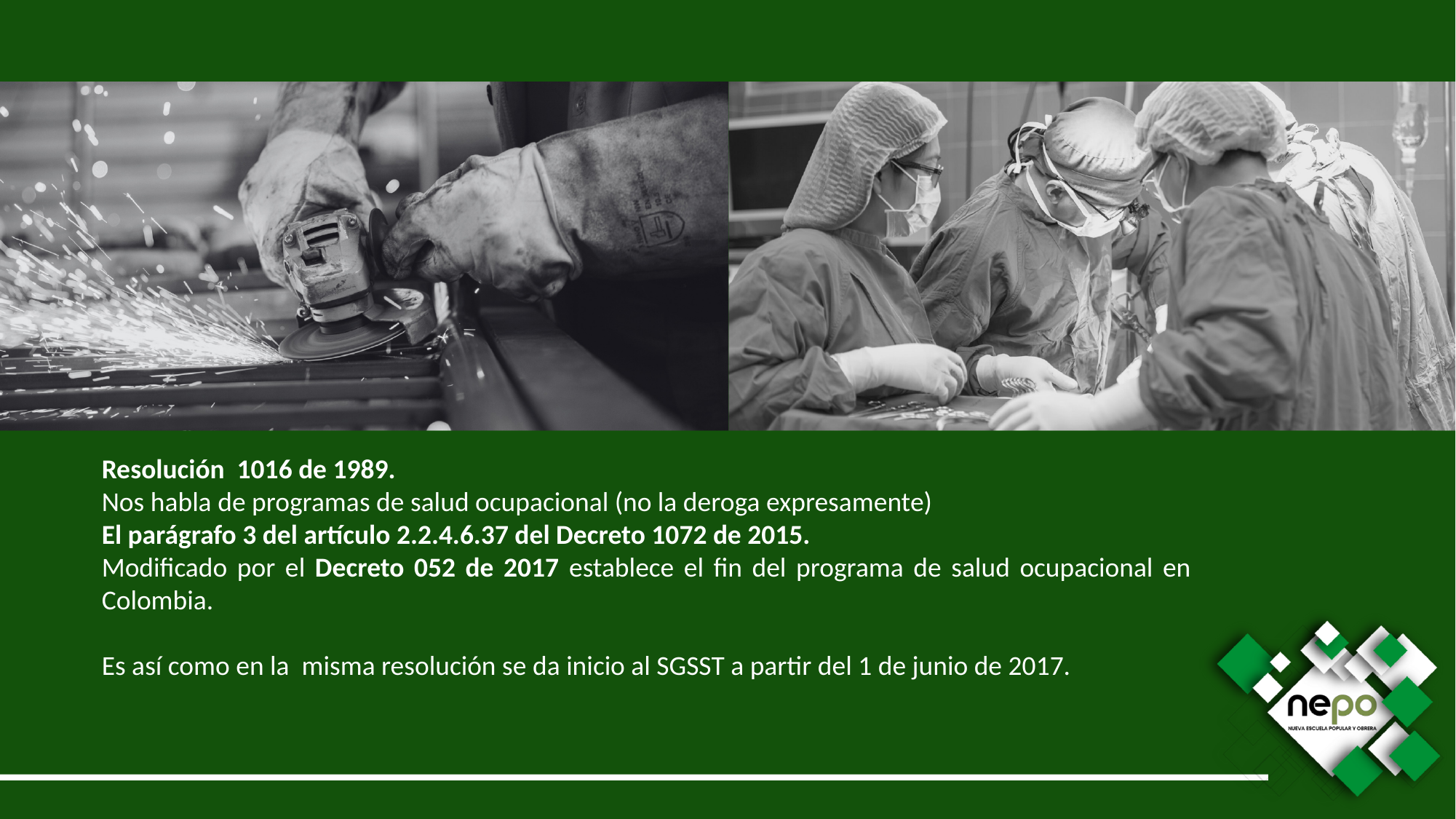

Resolución  1016 de 1989.
Nos habla de programas de salud ocupacional (no la deroga expresamente)
El parágrafo 3 del artículo 2.2.4.6.37 del Decreto 1072 de 2015.
Modificado por el Decreto 052 de 2017 establece el fin del programa de salud ocupacional en Colombia.

Es así como en la  misma resolución se da inicio al SGSST a partir del 1 de junio de 2017.